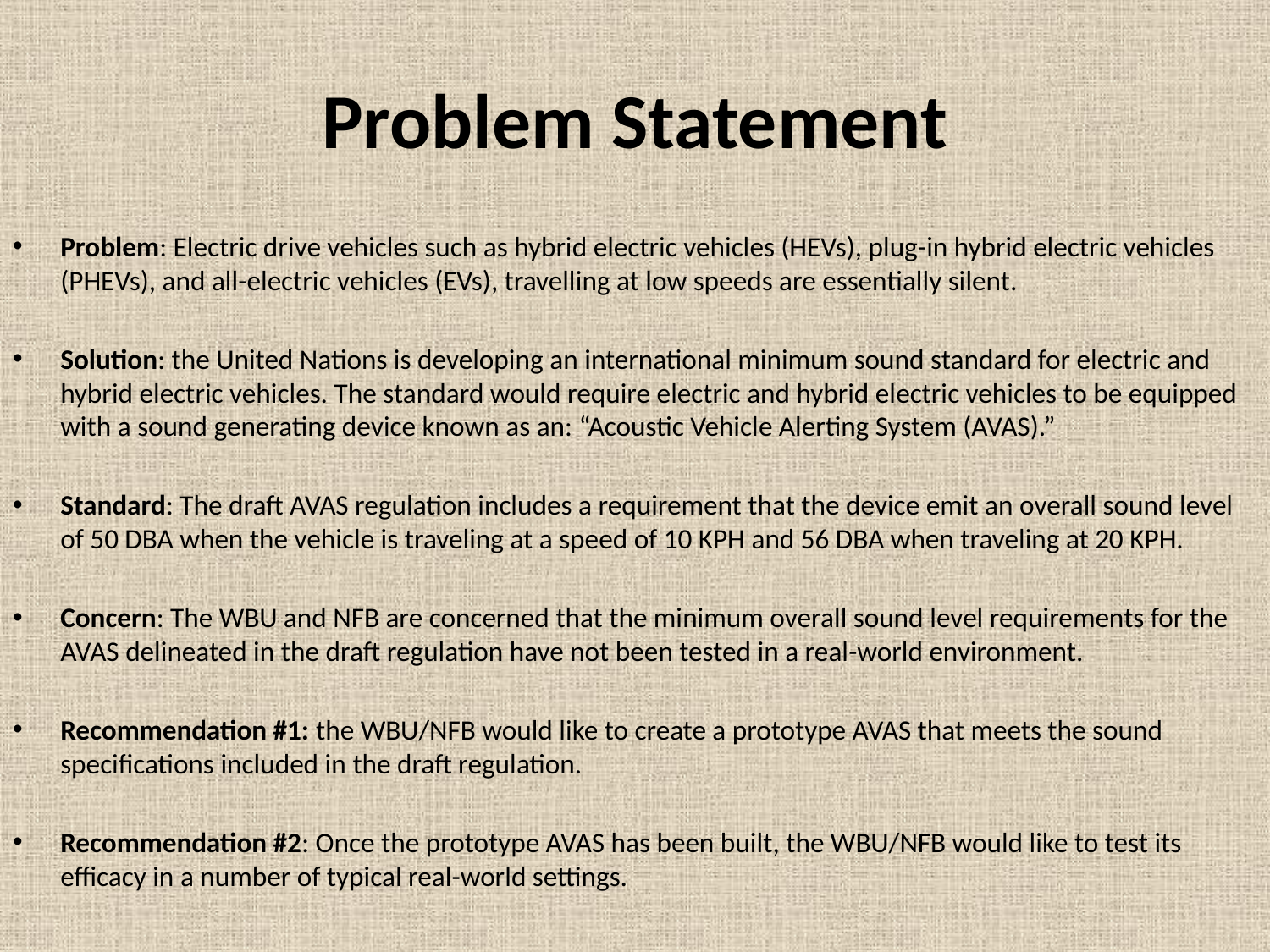

# Problem Statement
Problem: Electric drive vehicles such as hybrid electric vehicles (HEVs), plug-in hybrid electric vehicles (PHEVs), and all-electric vehicles (EVs), travelling at low speeds are essentially silent.

Solution: the United Nations is developing an international minimum sound standard for electric and hybrid electric vehicles. The standard would require electric and hybrid electric vehicles to be equipped with a sound generating device known as an: “Acoustic Vehicle Alerting System (AVAS).”

Standard: The draft AVAS regulation includes a requirement that the device emit an overall sound level of 50 DBA when the vehicle is traveling at a speed of 10 KPH and 56 DBA when traveling at 20 KPH.

Concern: The WBU and NFB are concerned that the minimum overall sound level requirements for the AVAS delineated in the draft regulation have not been tested in a real-world environment.

Recommendation #1: the WBU/NFB would like to create a prototype AVAS that meets the sound specifications included in the draft regulation.

Recommendation #2: Once the prototype AVAS has been built, the WBU/NFB would like to test its efficacy in a number of typical real-world settings.